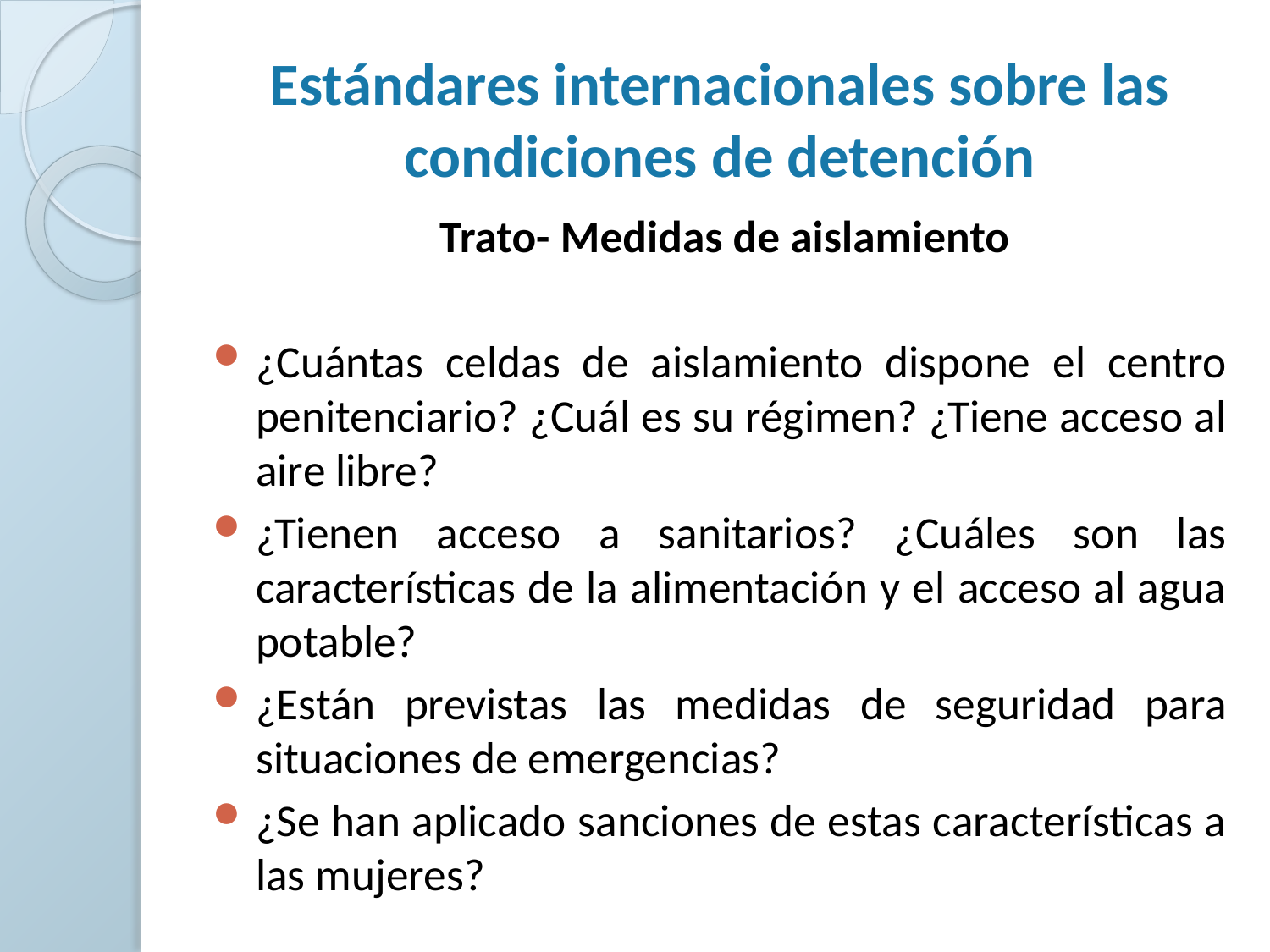

# Estándares internacionales sobre las condiciones de detención
Trato- Medidas de aislamiento

¿Cuántas celdas de aislamiento dispone el centro penitenciario? ¿Cuál es su régimen? ¿Tiene acceso al aire libre?
¿Tienen acceso a sanitarios? ¿Cuáles son las características de la alimentación y el acceso al agua potable?
¿Están previstas las medidas de seguridad para situaciones de emergencias?
¿Se han aplicado sanciones de estas características a las mujeres?